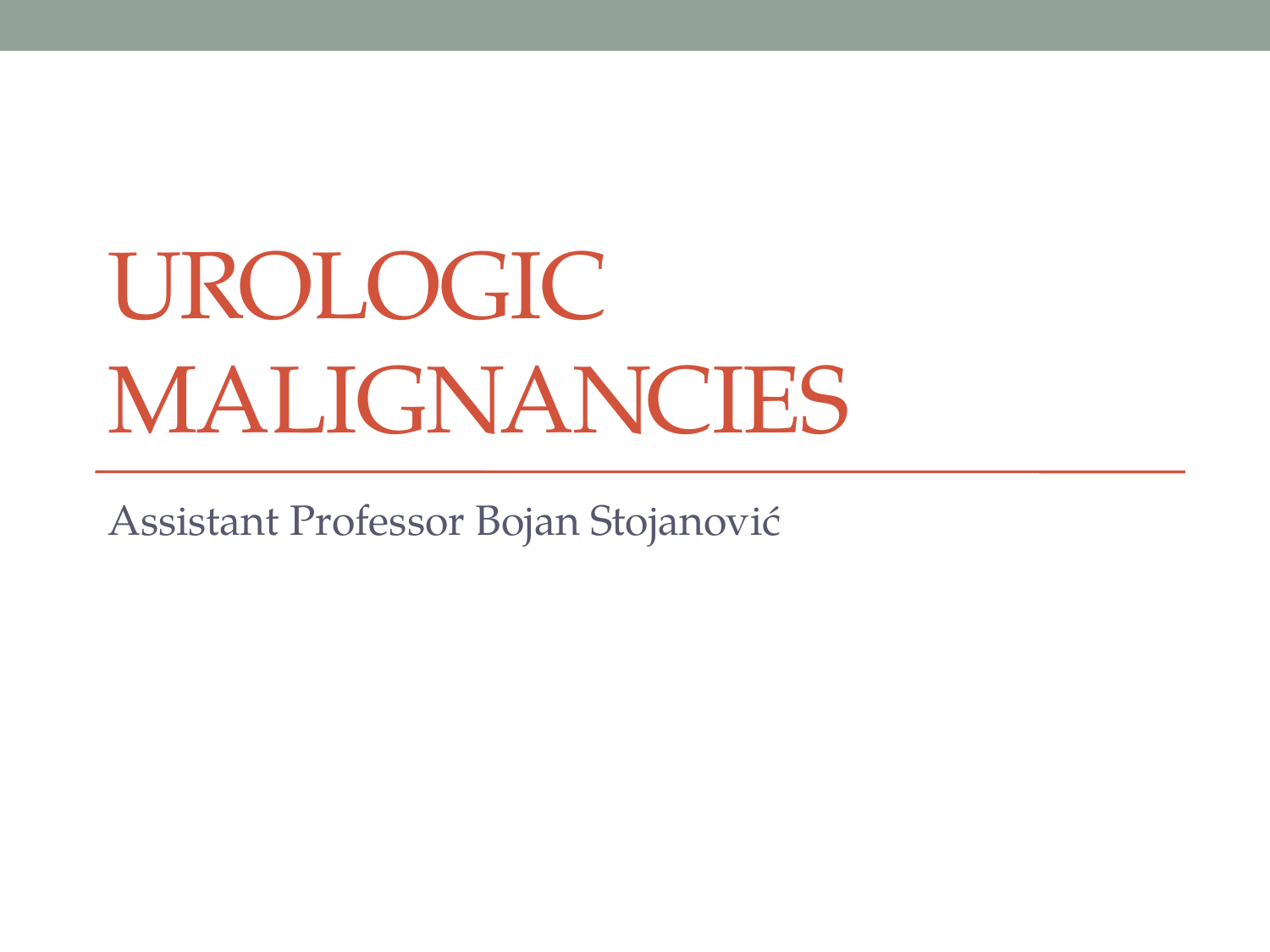

# UROLOGIC MALIGNANCIES
Assistant Professor Bojan Stojanović